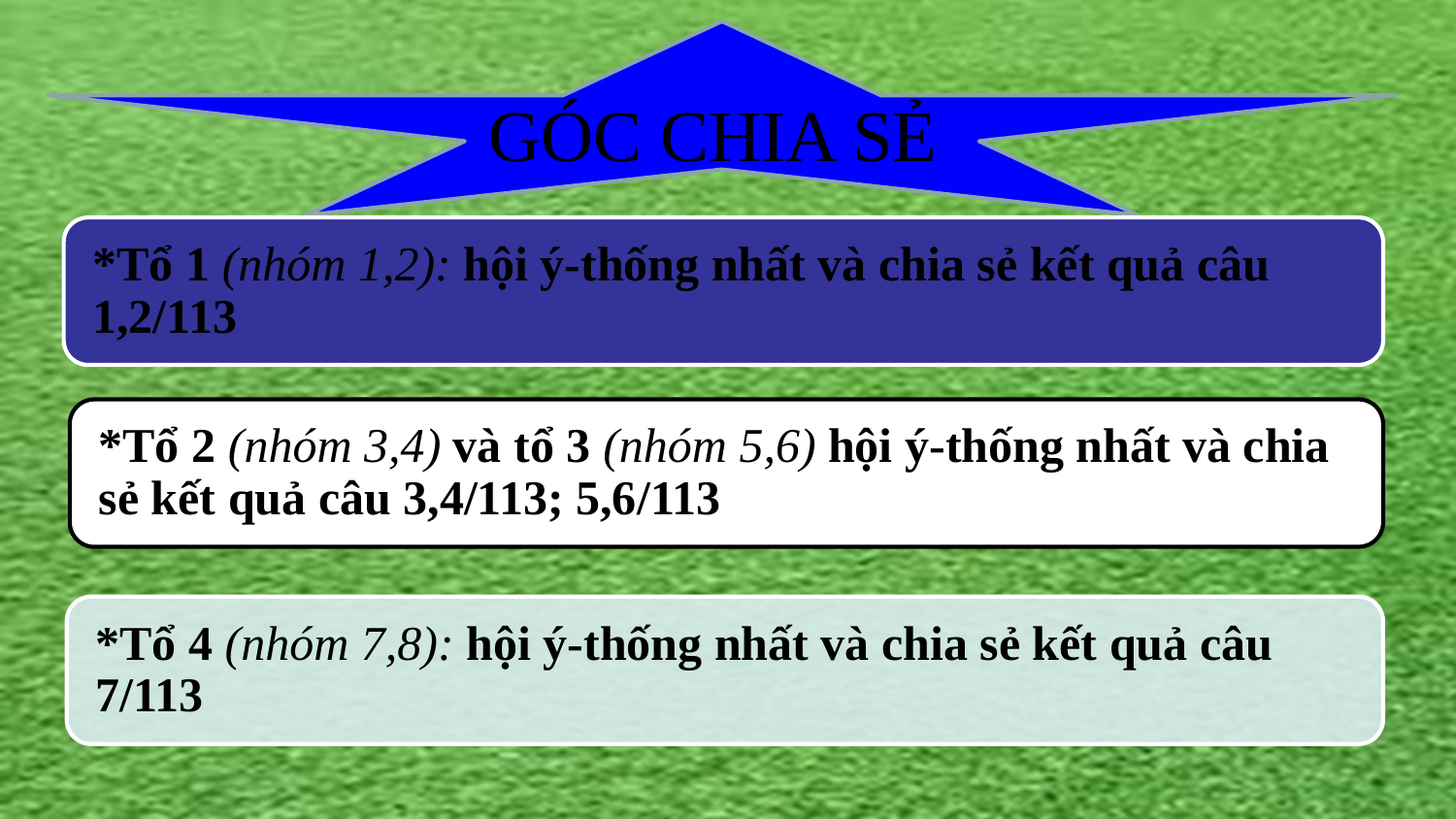

GÓC CHIA SẺ
*Tổ 1 (nhóm 1,2): hội ý-thống nhất và chia sẻ kết quả câu 1,2/113
*Tổ 2 (nhóm 3,4) và tổ 3 (nhóm 5,6) hội ý-thống nhất và chia sẻ kết quả câu 3,4/113; 5,6/113
*Tổ 4 (nhóm 7,8): hội ý-thống nhất và chia sẻ kết quả câu 7/113